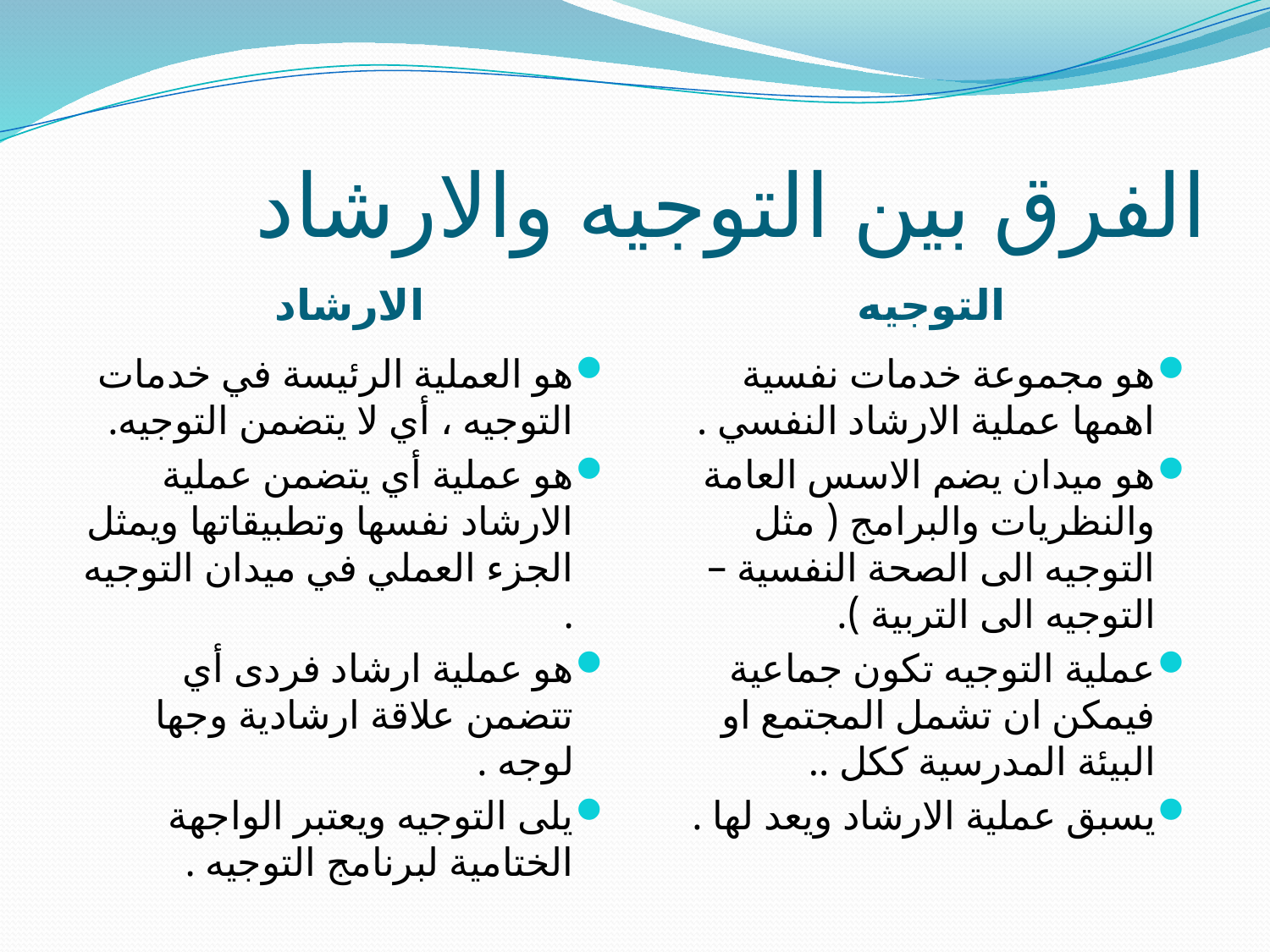

# الفرق بين التوجيه والارشاد
الارشاد
التوجيه
هو العملية الرئيسة في خدمات التوجيه ، أي لا يتضمن التوجيه.
هو عملية أي يتضمن عملية الارشاد نفسها وتطبيقاتها ويمثل الجزء العملي في ميدان التوجيه .
هو عملية ارشاد فردى أي تتضمن علاقة ارشادية وجها لوجه .
يلى التوجيه ويعتبر الواجهة الختامية لبرنامج التوجيه .
هو مجموعة خدمات نفسية اهمها عملية الارشاد النفسي .
هو ميدان يضم الاسس العامة والنظريات والبرامج ( مثل التوجيه الى الصحة النفسية – التوجيه الى التربية ).
عملية التوجيه تكون جماعية فيمكن ان تشمل المجتمع او البيئة المدرسية ككل ..
يسبق عملية الارشاد ويعد لها .